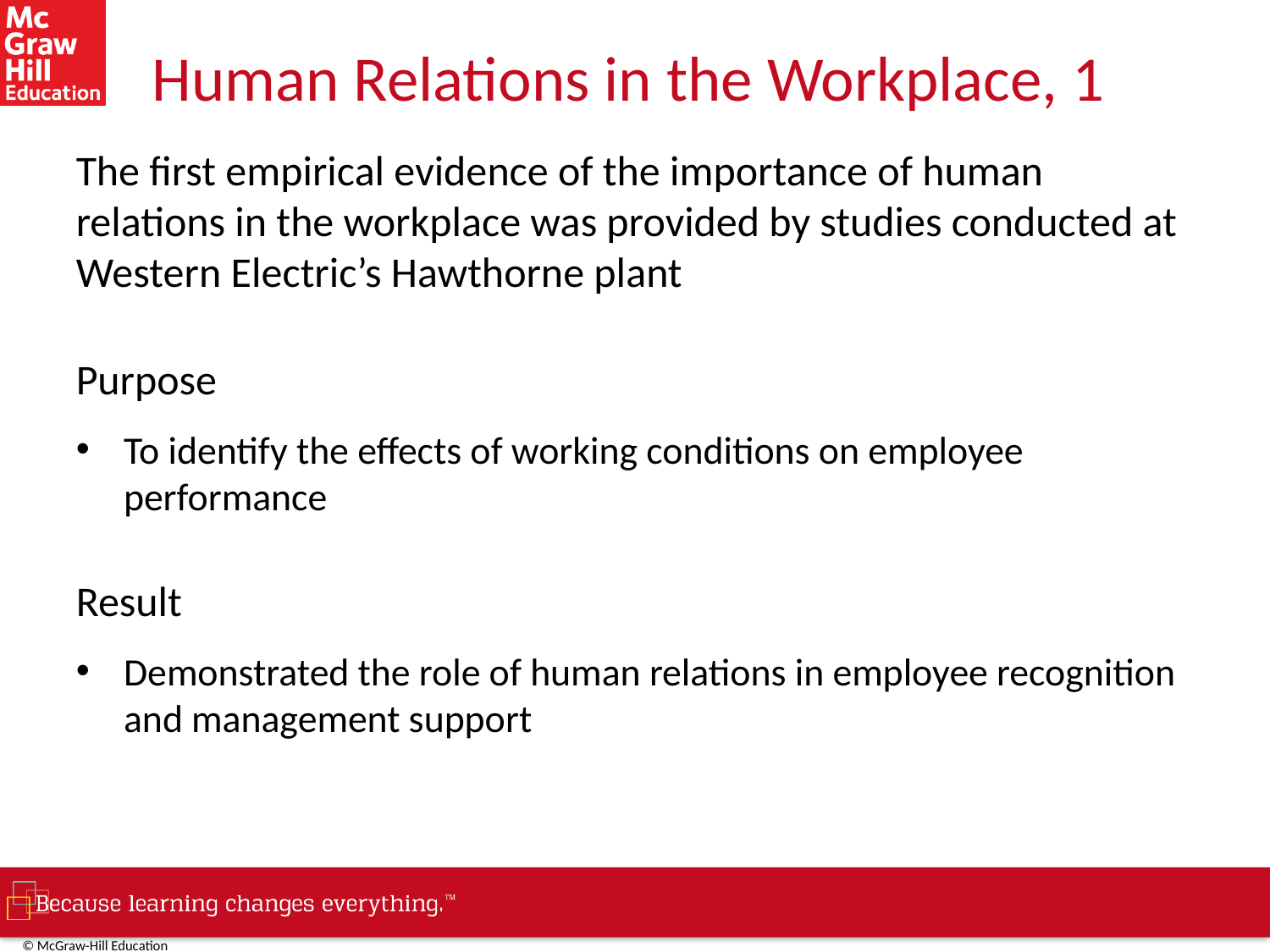

# Human Relations in the Workplace, 1
The first empirical evidence of the importance of human relations in the workplace was provided by studies conducted at Western Electric’s Hawthorne plant

Purpose
To identify the effects of working conditions on employee performance

Result
Demonstrated the role of human relations in employee recognition and management support